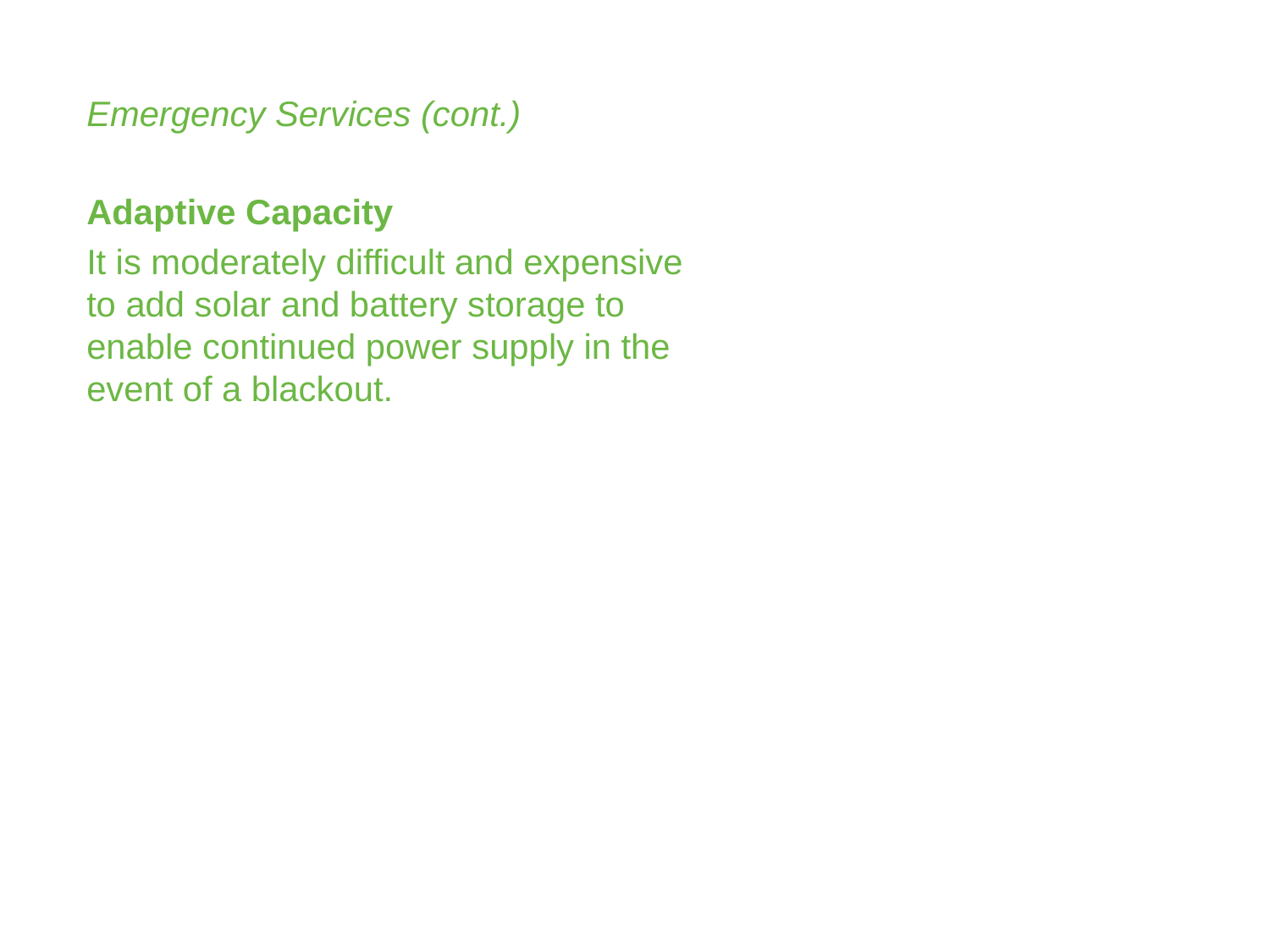

Emergency Services (cont.)

Adaptive Capacity
It is moderately difficult and expensive to add solar and battery storage to enable continued power supply in the event of a blackout.